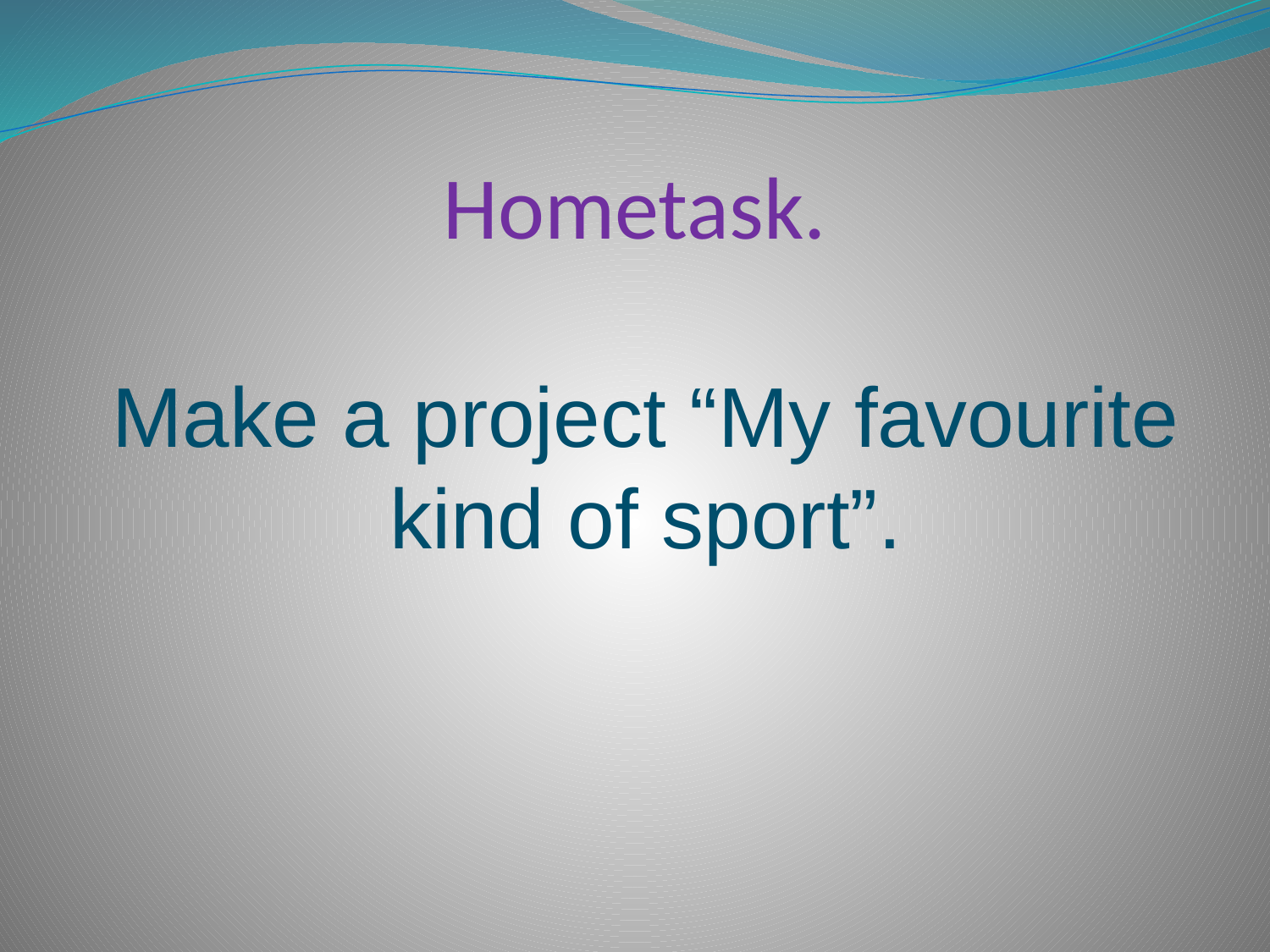

# Hometask.
Make a project “My favourite kind of sport”.